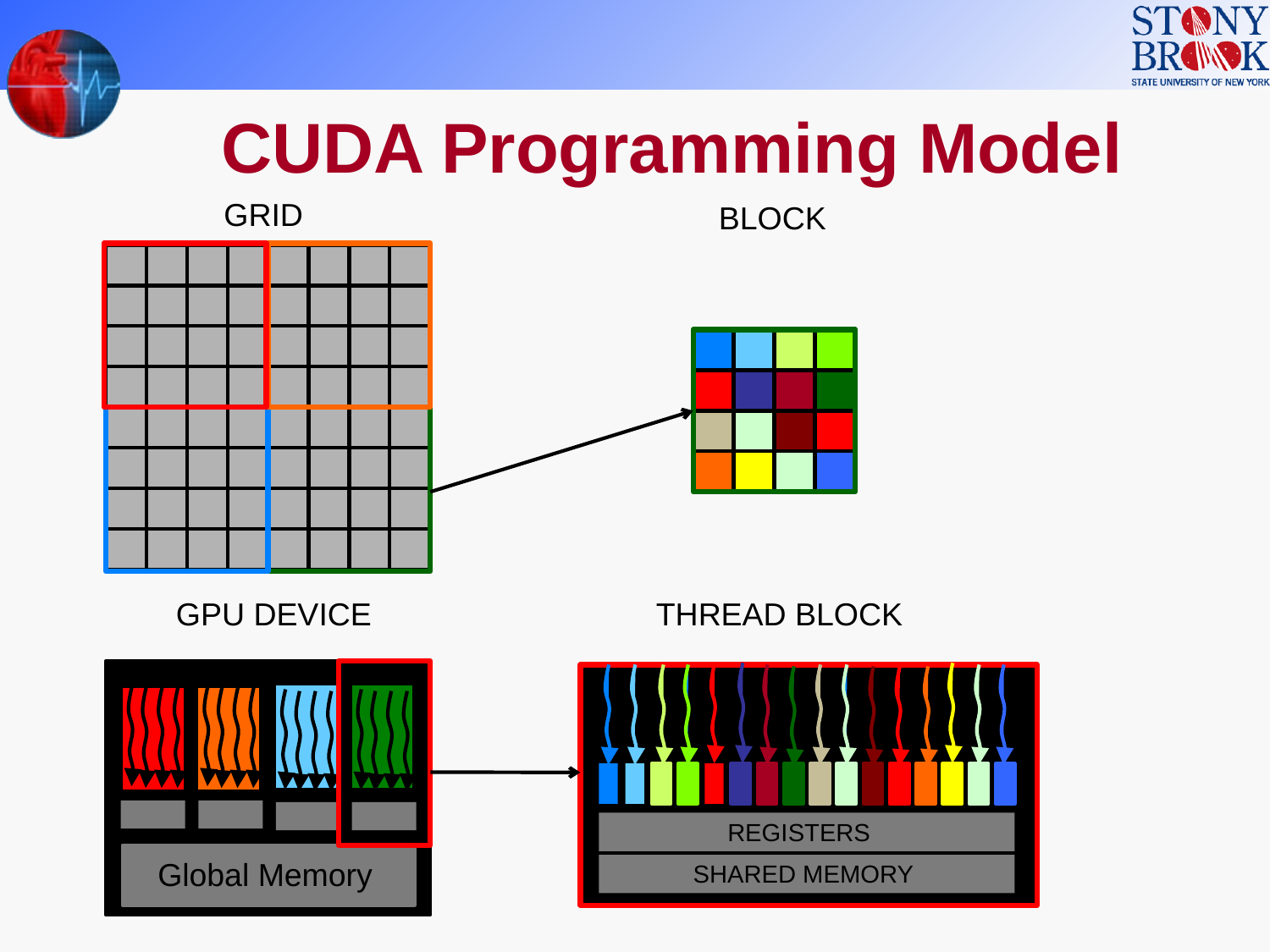

CUDA Programming Model
GRID
BLOCK

GPU DEVICE
THREAD BLOCK

REGISTERS

Global Memory
SHARED MEMORY